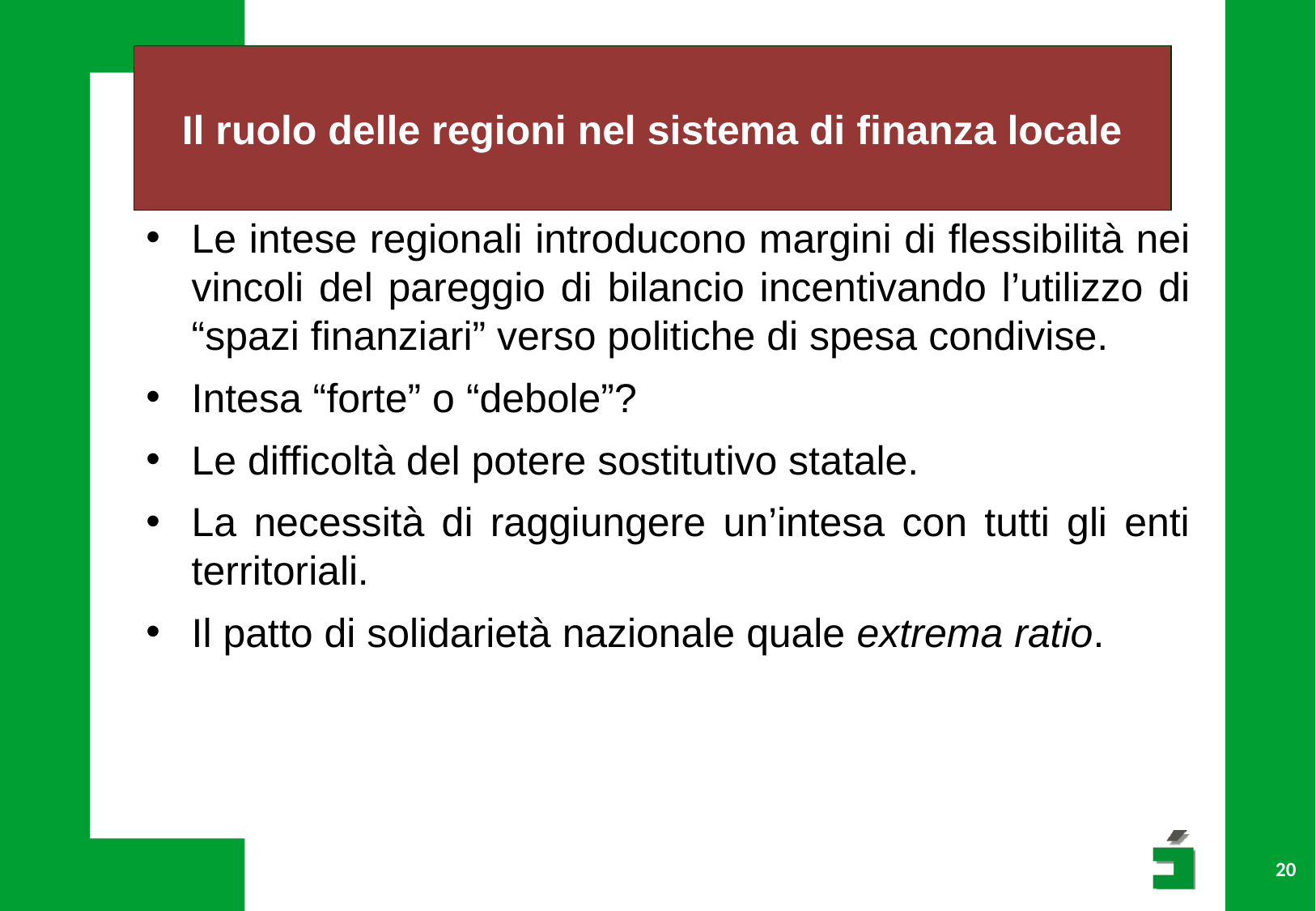

# Il ruolo delle regioni nel sistema di finanza locale
Le intese regionali introducono margini di flessibilità nei vincoli del pareggio di bilancio incentivando l’utilizzo di “spazi finanziari” verso politiche di spesa condivise.
Intesa “forte” o “debole”?
Le difficoltà del potere sostitutivo statale.
La necessità di raggiungere un’intesa con tutti gli enti territoriali.
Il patto di solidarietà nazionale quale extrema ratio.

20